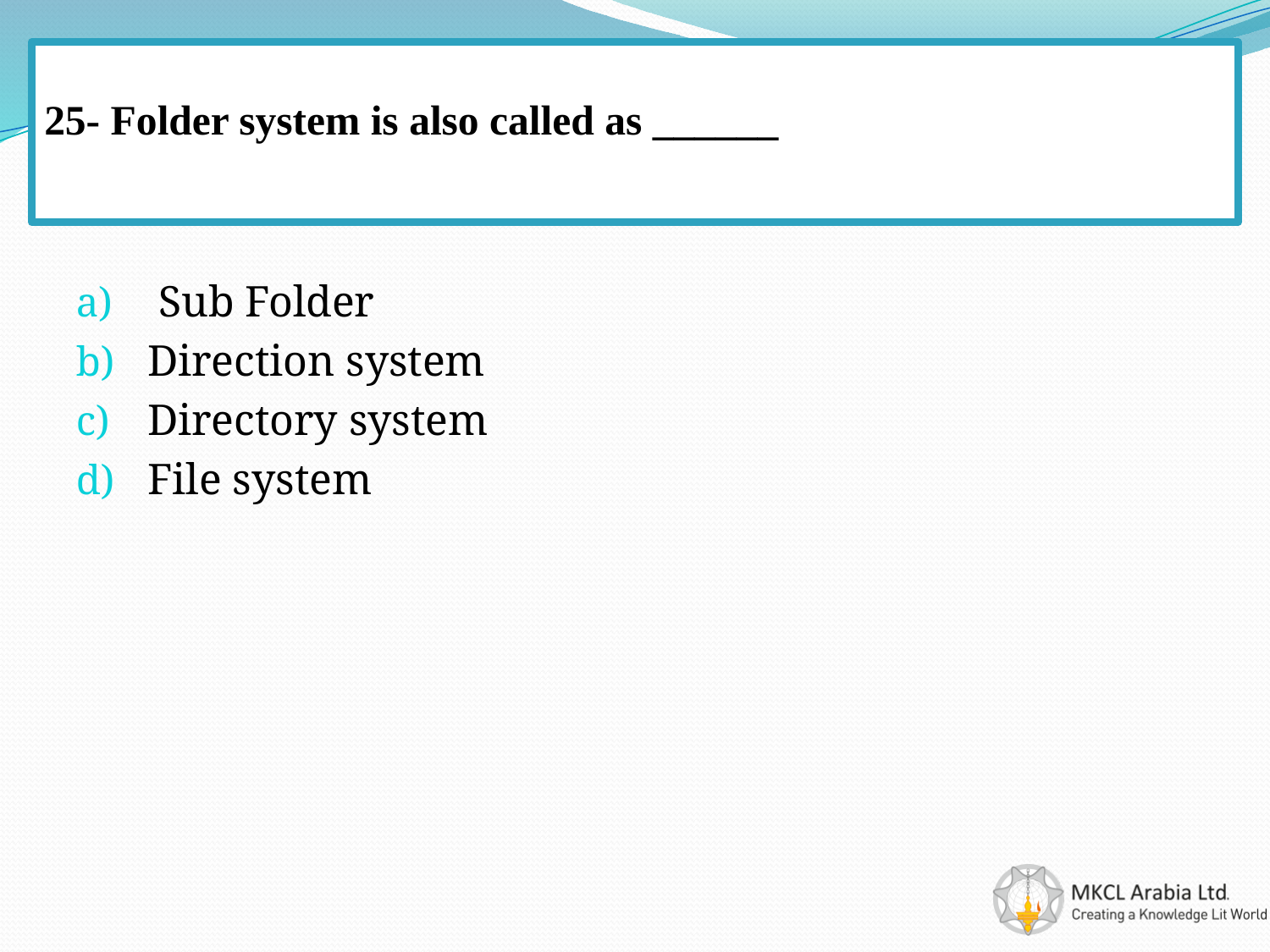

# 25- Folder system is also called as ______
 Sub Folder
Direction system
Directory system
File system